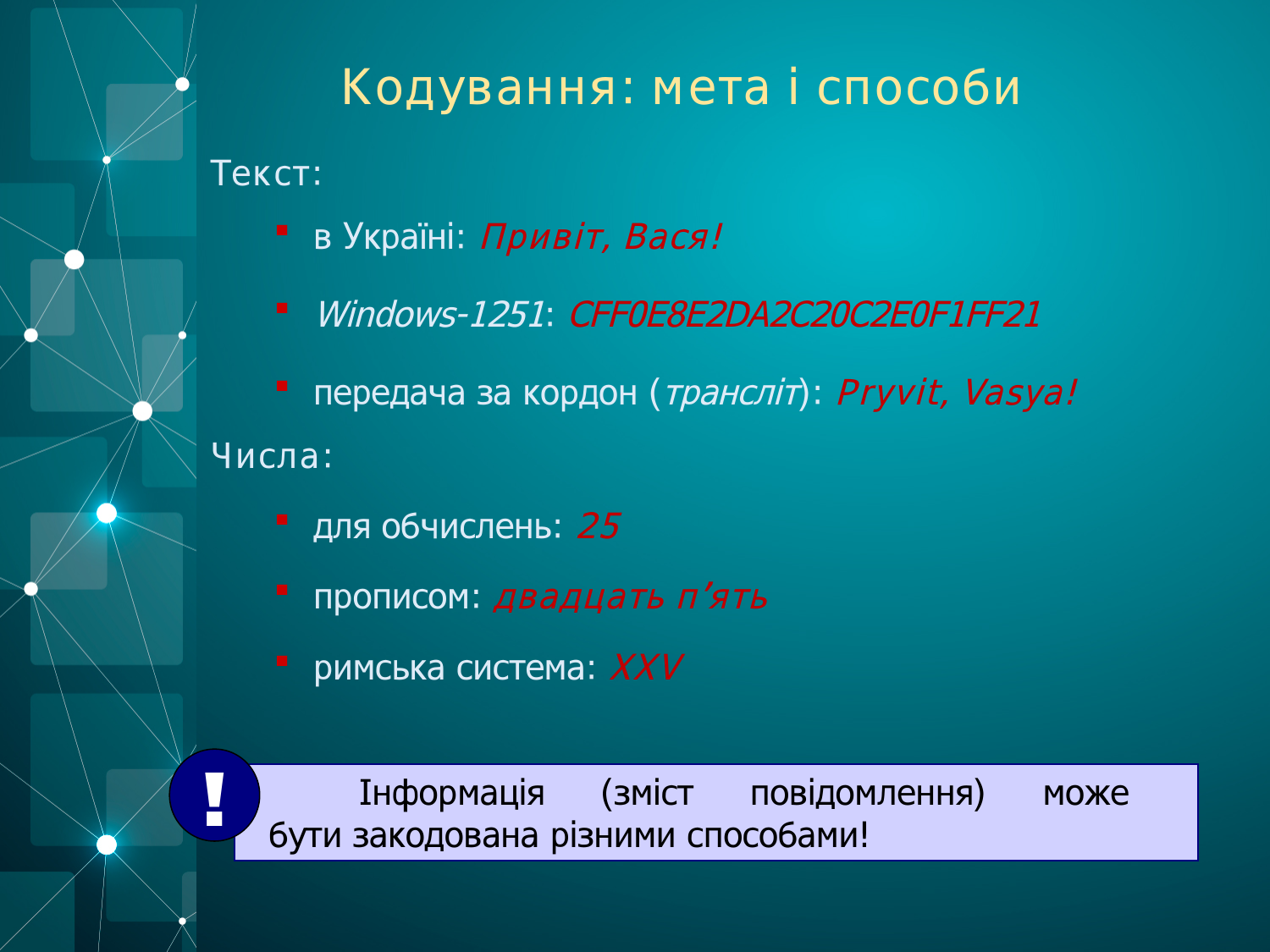

# Кодування: мета і способи
Текст:
в Україні: Привіт, Вася!
Windows-1251: CFF0E8E2DA2C20C2E0F1FF21
передача за кордон (трансліт): Pryvit, Vasya!
Числа:
для обчислень: 25
прописом: двадцать п’ять
римська система: XXV

!
  Інформація (зміст повідомлення) може
  бути закодована різними способами!